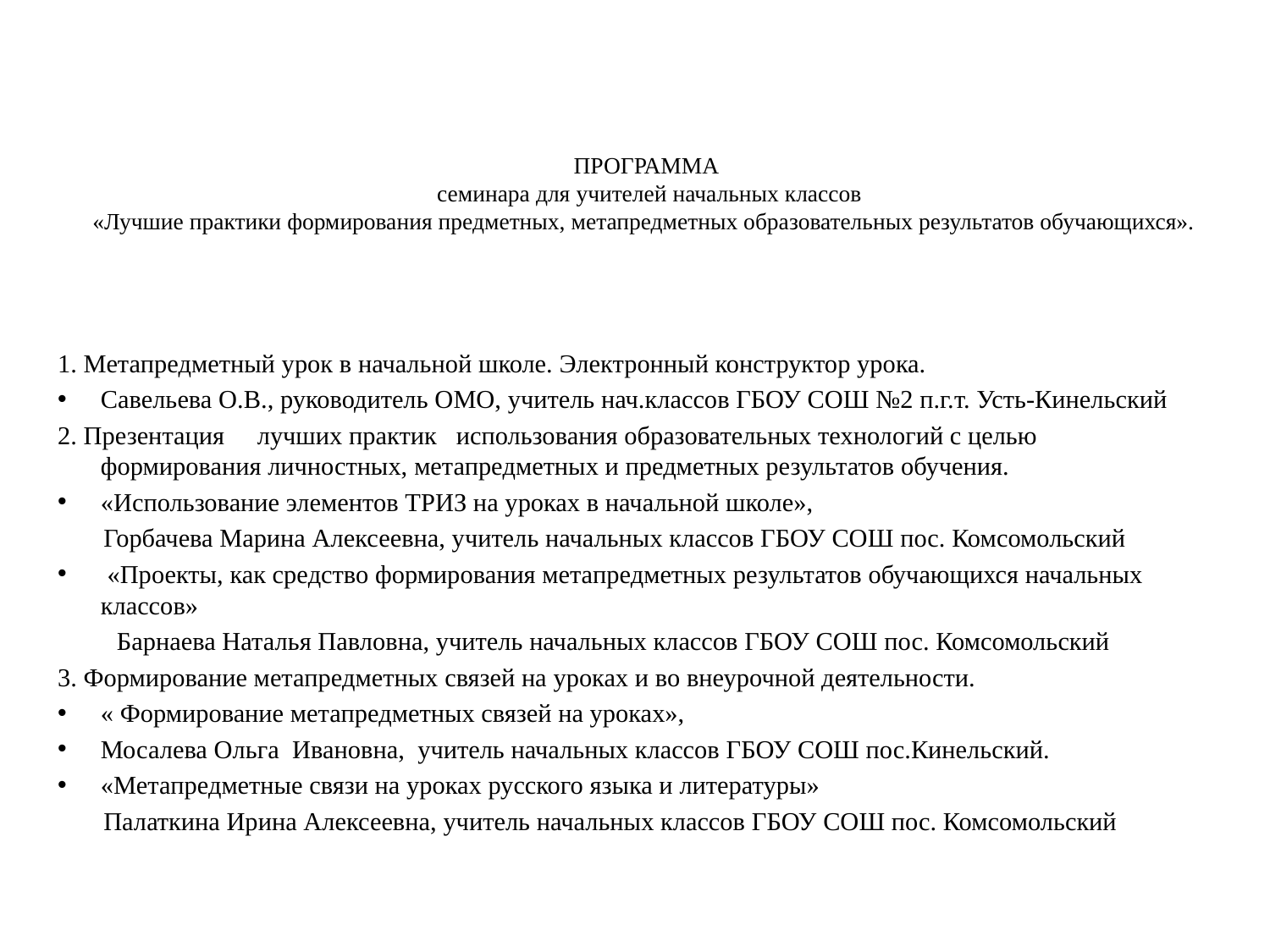

# ПРОГРАММА семинара для учителей начальных классов «Лучшие практики формирования предметных, метапредметных образовательных результатов обучающихся».

1. Метапредметный урок в начальной школе. Электронный конструктор урока.
Савельева О.В., руководитель ОМО, учитель нач.классов ГБОУ СОШ №2 п.г.т. Усть-Кинельский
2. Презентация     лучших практик   использования образовательных технологий с целью формирования личностных, метапредметных и предметных результатов обучения.
«Использование элементов ТРИЗ на уроках в начальной школе»,
       Горбачева Марина Алексеевна, учитель начальных классов ГБОУ СОШ пос. Комсомольский
 «Проекты, как средство формирования метапредметных результатов обучающихся начальных классов»
         Барнаева Наталья Павловна, учитель начальных классов ГБОУ СОШ пос. Комсомольский
3. Формирование метапредметных связей на уроках и во внеурочной деятельности.
« Формирование метапредметных связей на уроках»,
Мосалева Ольга  Ивановна,  учитель начальных классов ГБОУ СОШ пос.Кинельский.
«Метапредметные связи на уроках русского языка и литературы»
       Палаткина Ирина Алексеевна, учитель начальных классов ГБОУ СОШ пос. Комсомольский